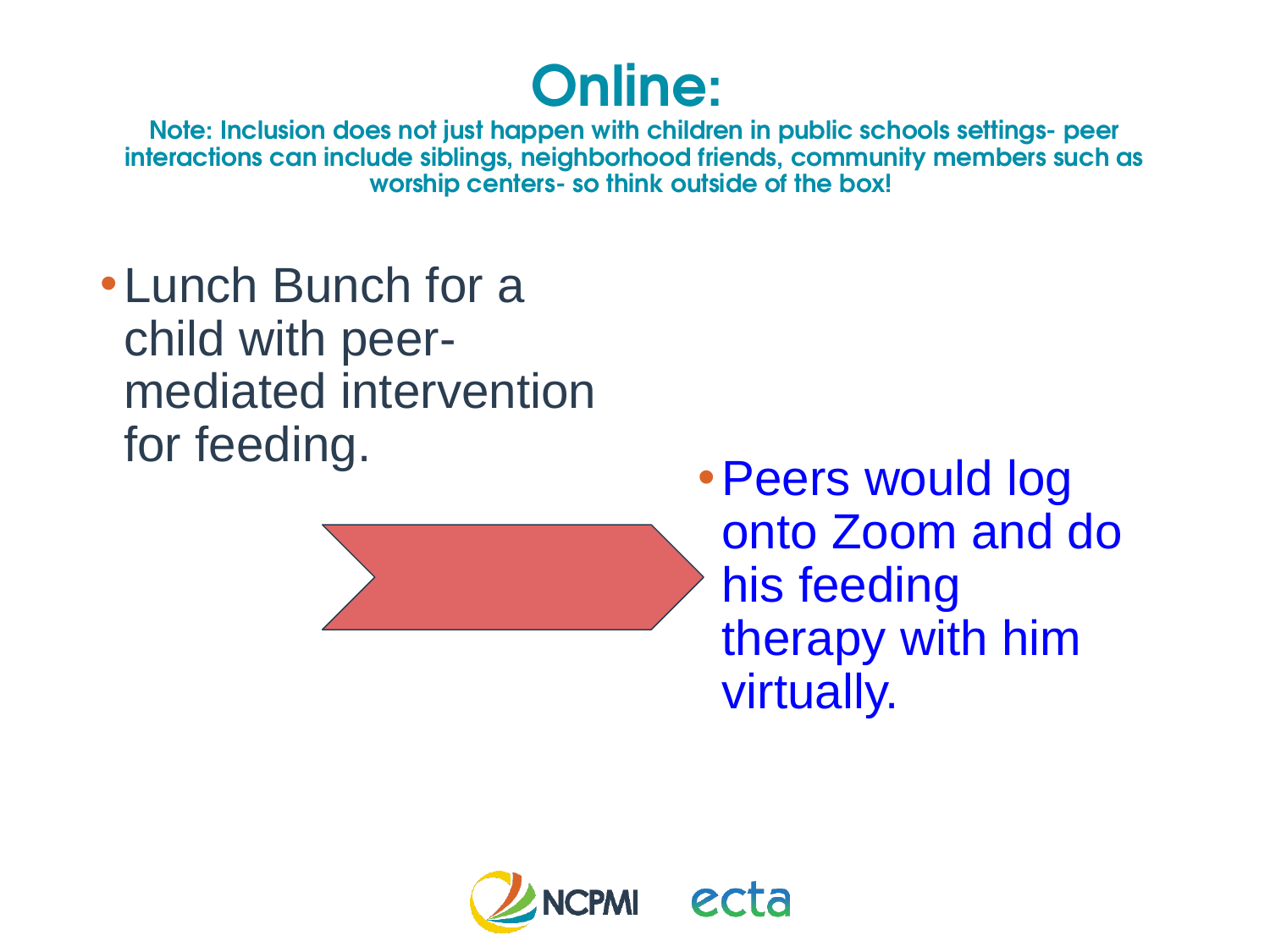

Online:
Note: Inclusion does not just happen with children in public schools settings- peer interactions can include siblings, neighborhood friends, community members such as worship centers- so think outside of the box!
Lunch Bunch for a child with peer-mediated intervention for feeding.

Peers would log onto Zoom and do his feeding therapy with him virtually.